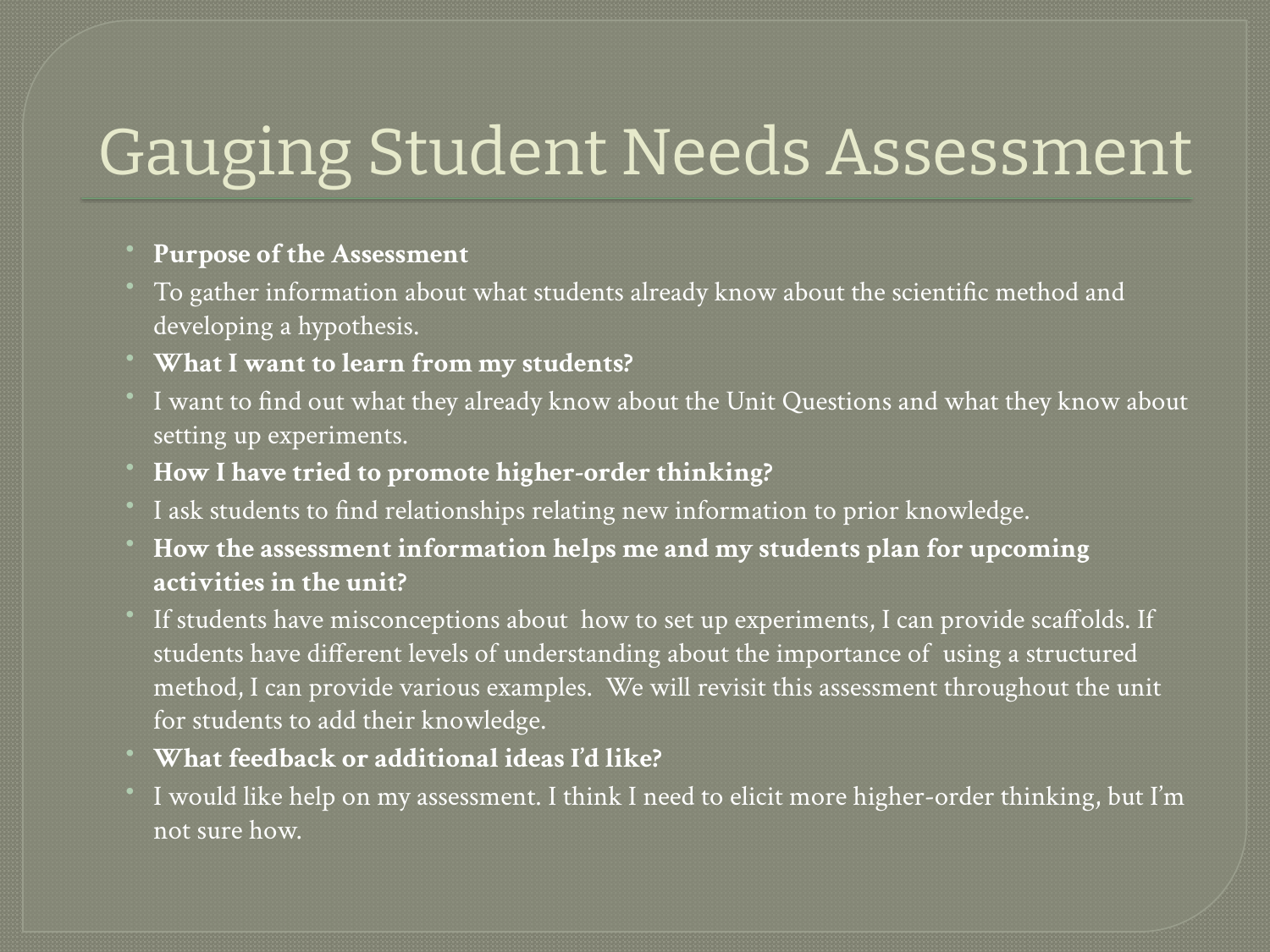

# Gauging Student Needs Assessment
Purpose of the Assessment
To gather information about what students already know about the scientific method and developing a hypothesis.
What I want to learn from my students?
I want to find out what they already know about the Unit Questions and what they know about setting up experiments.
How I have tried to promote higher-order thinking?
I ask students to find relationships relating new information to prior knowledge.
How the assessment information helps me and my students plan for upcoming activities in the unit?
If students have misconceptions about  how to set up experiments, I can provide scaffolds. If students have different levels of understanding about the importance of  using a structured method, I can provide various examples.  We will revisit this assessment throughout the unit for students to add their knowledge.
What feedback or additional ideas I’d like?
I would like help on my assessment. I think I need to elicit more higher-order thinking, but I’m not sure how.